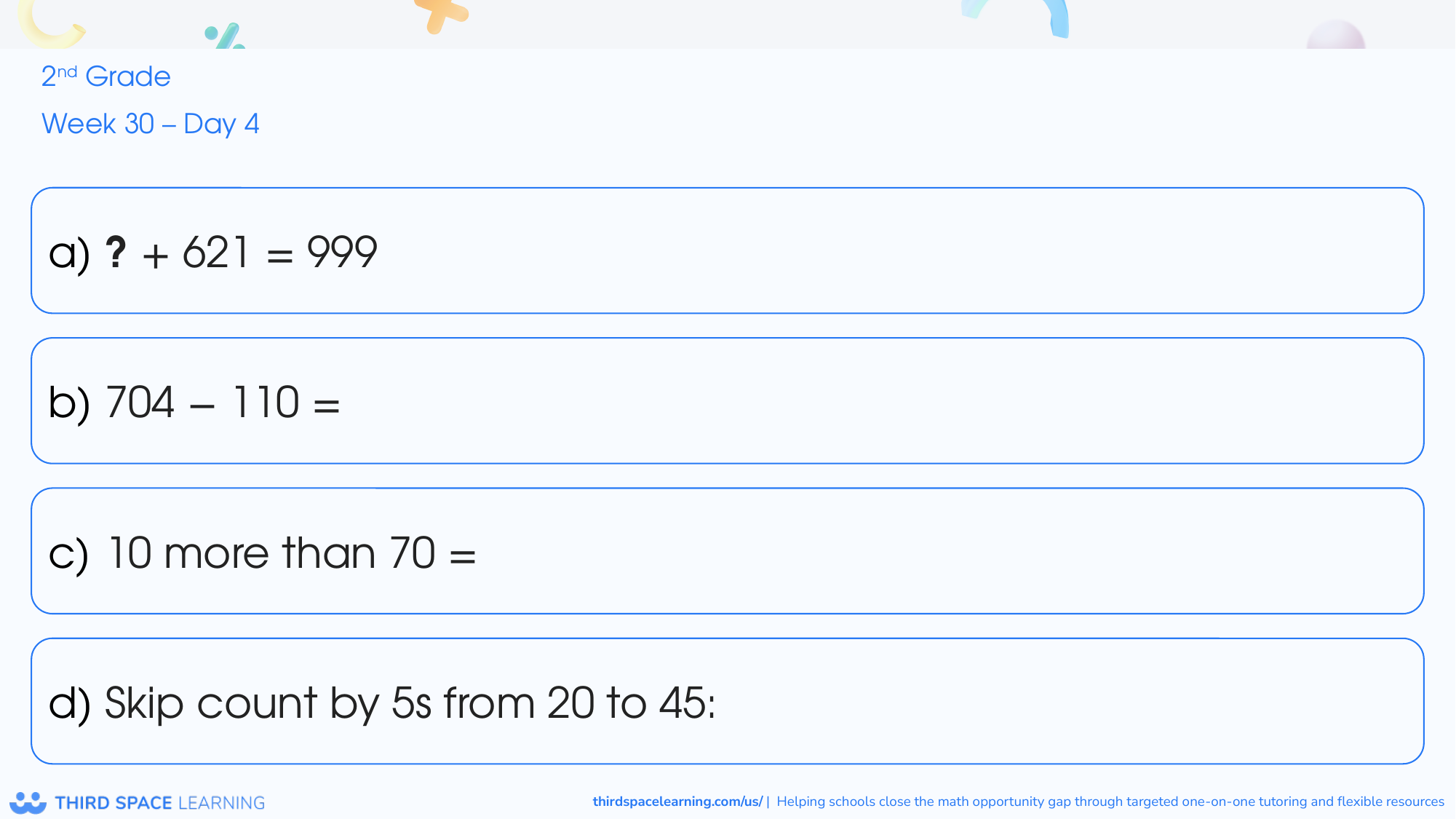

2nd Grade
Week 30 – Day 4
? + 621 = 999
704 − 110 =
10 more than 70 =
Skip count by 5s from 20 to 45: